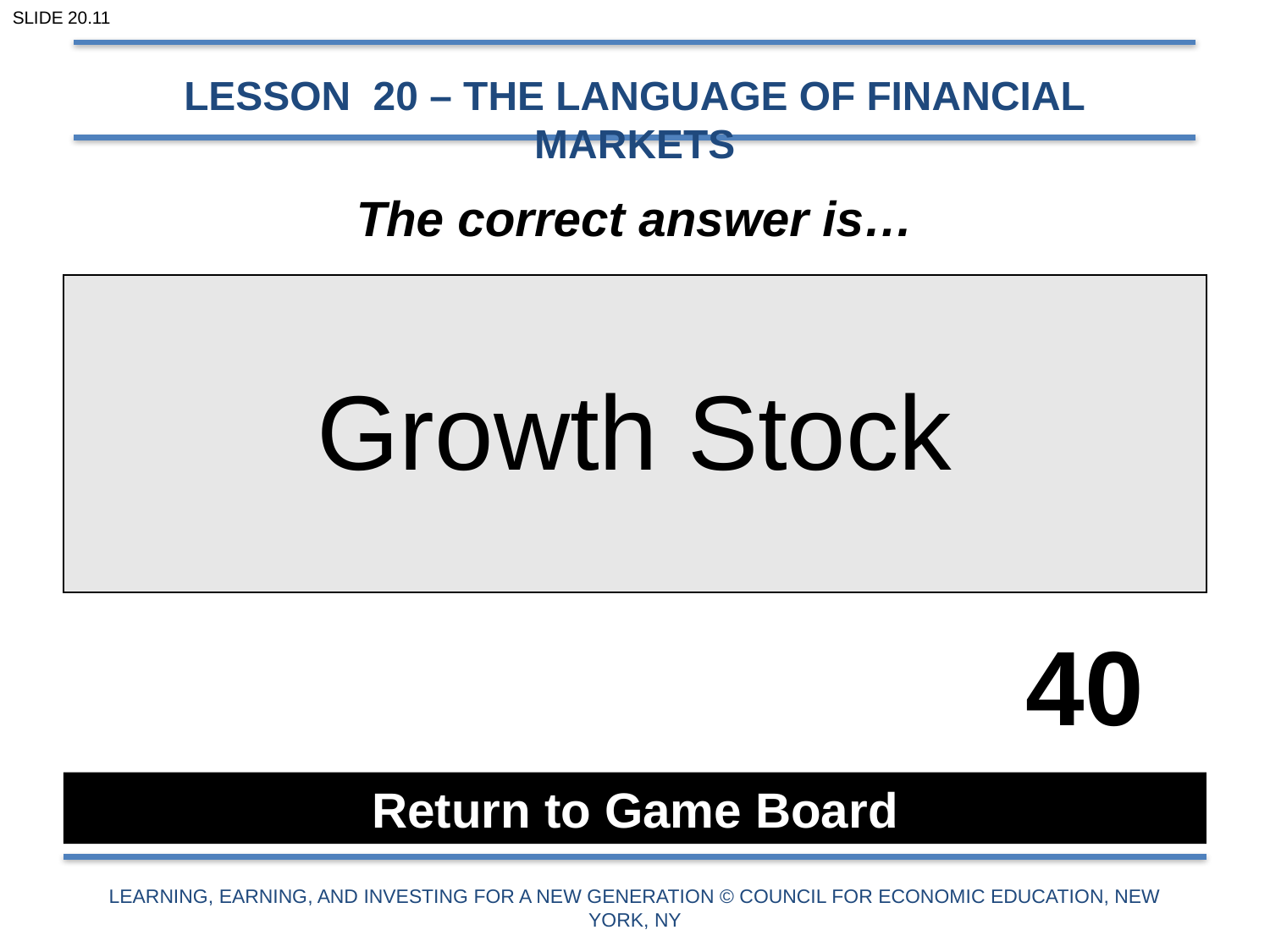

Slide 20.11
Lesson  20 – The Language of Financial Markets
# The correct answer is…
| Growth Stock |
| --- |
40
Return to Game Board